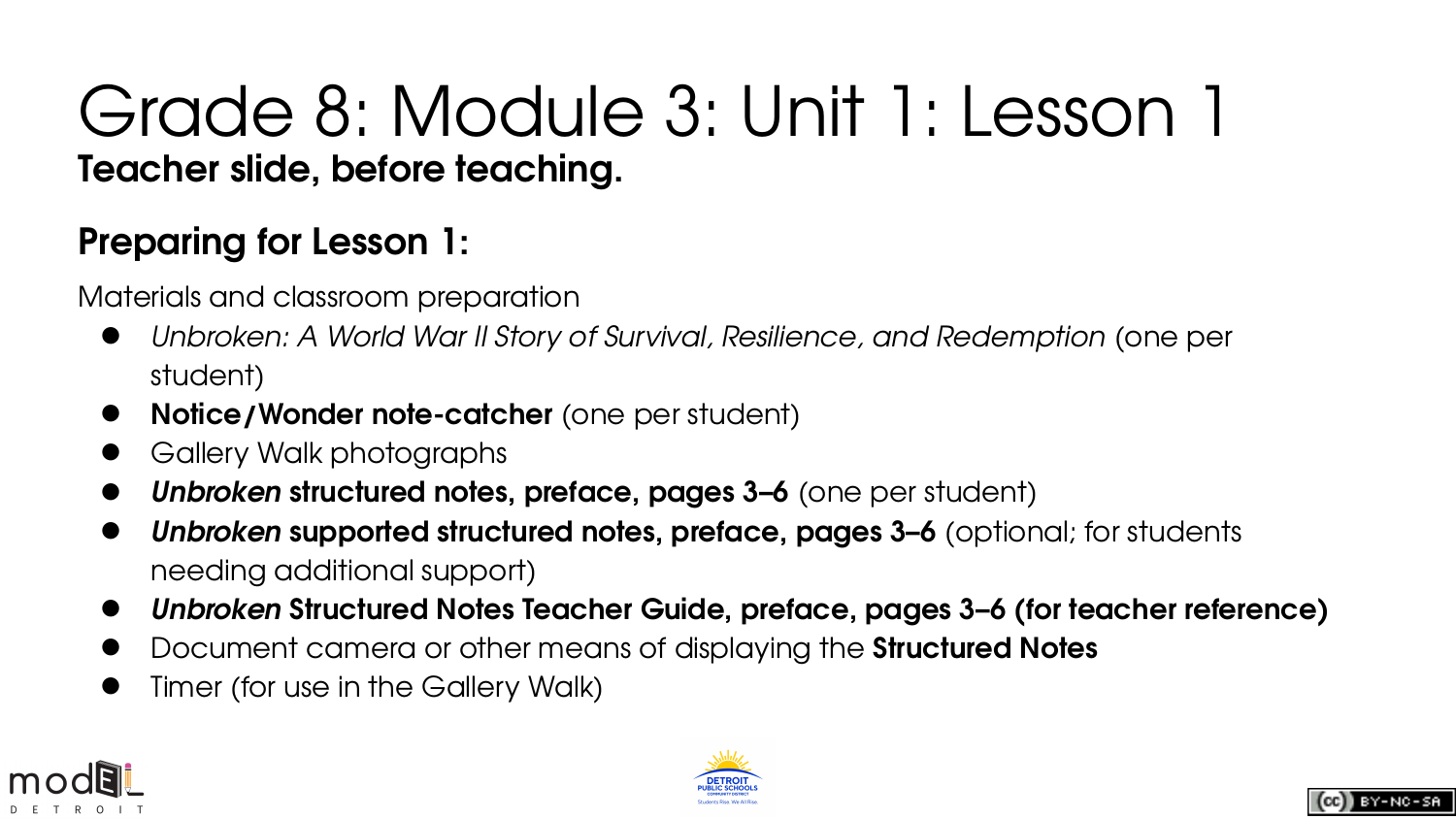

# Grade 8: Module 3: Unit 1: Lesson 1
Teacher slide, before teaching.

Preparing for Lesson 1:
Materials and classroom preparation
Unbroken: A World War II Story of Survival, Resilience, and Redemption (one per student)
Notice/Wonder note-catcher (one per student)
Gallery Walk photographs
Unbroken structured notes, preface, pages 3–6 (one per student)
Unbroken supported structured notes, preface, pages 3–6 (optional; for students needing additional support)
Unbroken Structured Notes Teacher Guide, preface, pages 3–6 (for teacher reference)
Document camera or other means of displaying the Structured Notes
Timer (for use in the Gallery Walk)